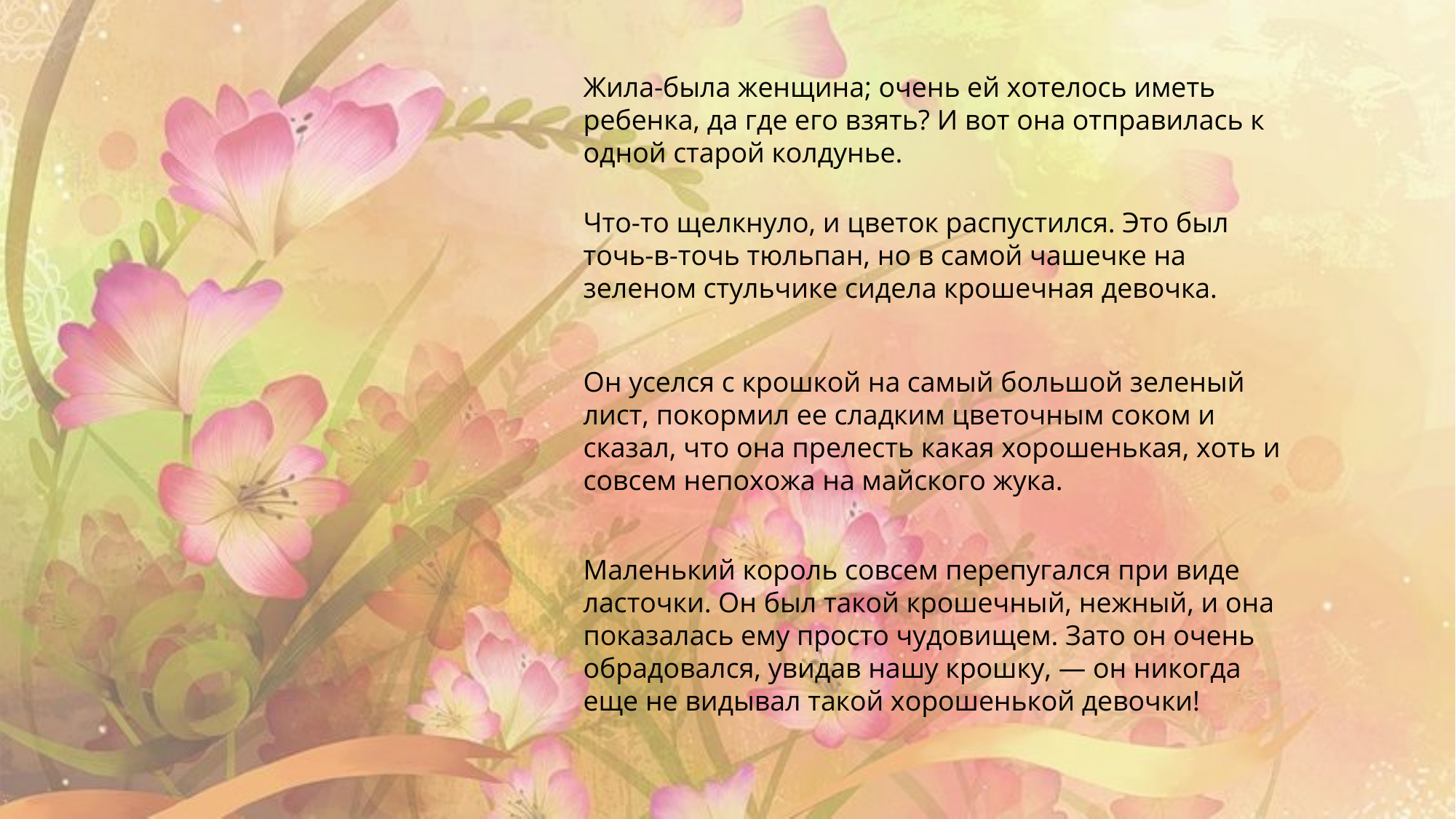

Жила-была женщина; очень ей хотелось иметь ребенка, да где его взять? И вот она отправилась к одной старой колдунье.
Что-то щелкнуло, и цветок распустился. Это был точь-в-точь тюльпан, но в самой чашечке на зеленом стульчике сидела крошечная девочка.
Он уселся с крошкой на самый большой зеленый лист, покормил ее сладким цветочным соком и сказал, что она прелесть какая хорошенькая, хоть и совсем непохожа на майского жука.
Маленький король совсем перепугался при виде ласточки. Он был такой крошечный, нежный, и она показалась ему просто чудовищем. Зато он очень обрадовался, увидав нашу крошку, — он никогда еще не видывал такой хорошенькой девочки!